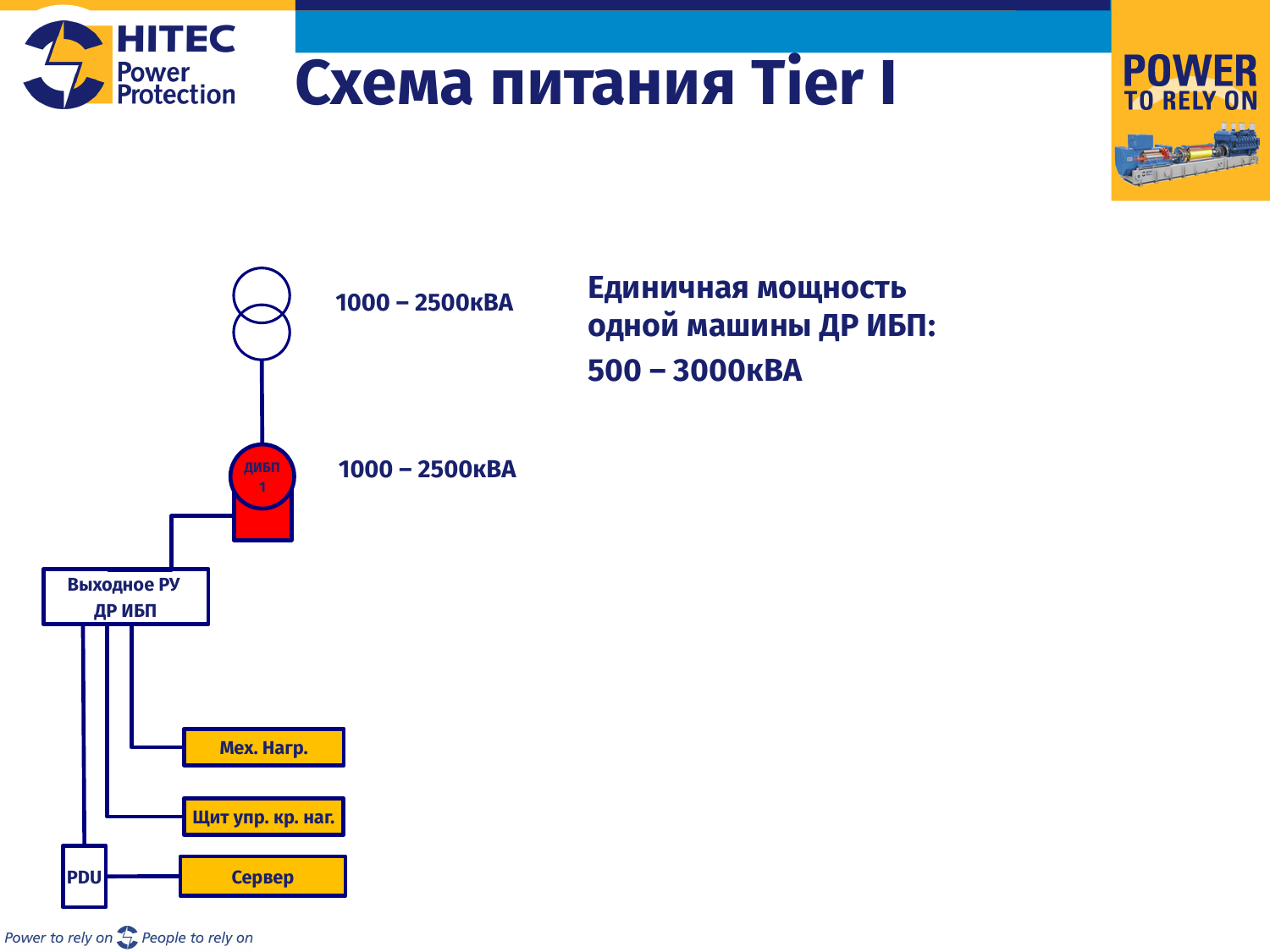

# Схема питания Tier I
Единичная мощность одной машины ДР ИБП:
500 – 3000кВА

ДИБП
1

Выходное РУ
ДР ИБП
Мех. Нагр.
Щит упр. кр. наг.
PDU
Сервер
1000 – 2500кВА
1000 – 2500кВА